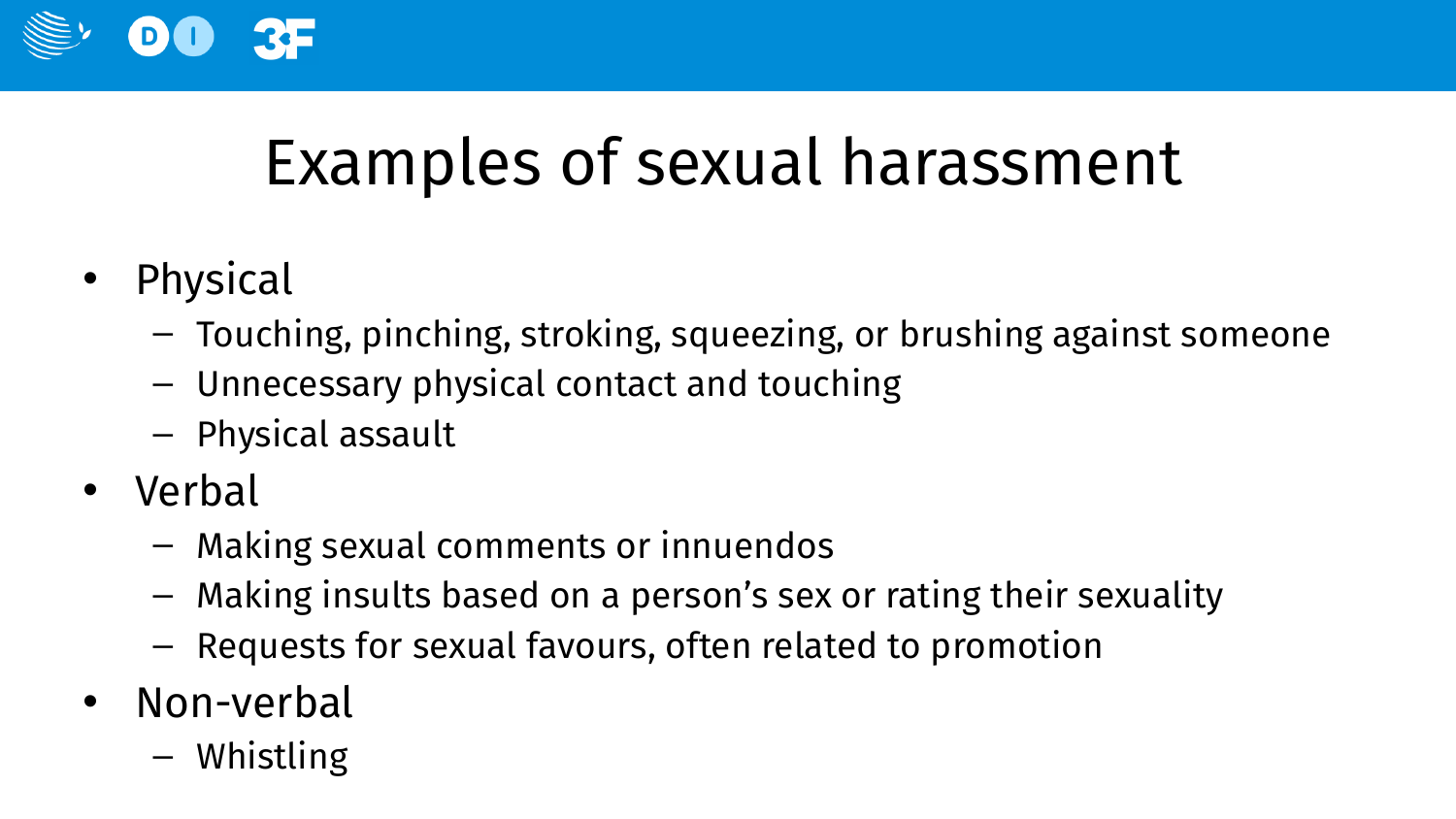

# Examples of sexual harassment
Physical
Touching, pinching, stroking, squeezing, or brushing against someone
Unnecessary physical contact and touching
Physical assault
Verbal
Making sexual comments or innuendos
Making insults based on a person’s sex or rating their sexuality
Requests for sexual favours, often related to promotion
Non-verbal
Whistling